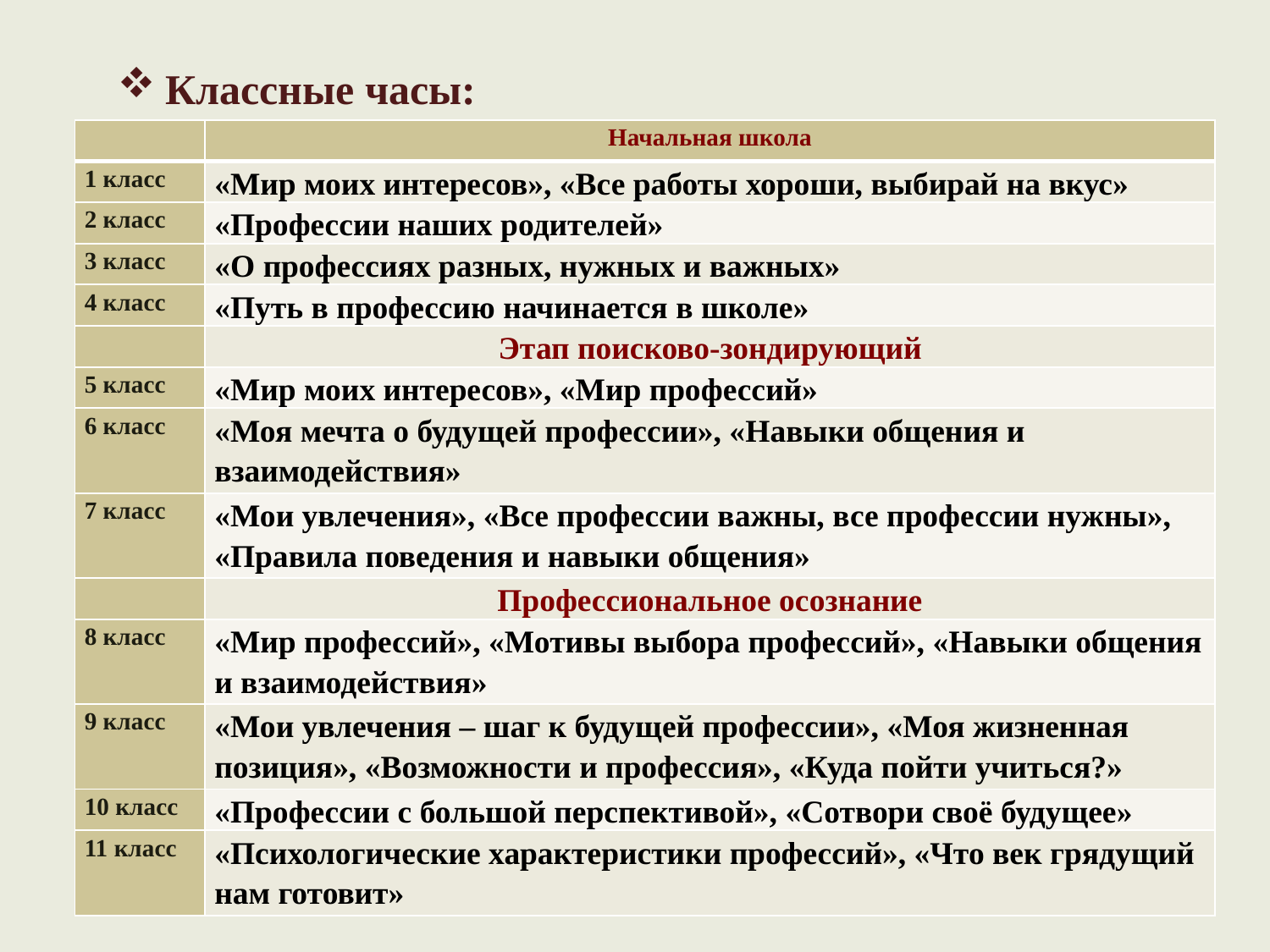

Классные часы:
|  | Начальная школа |
| --- | --- |
| 1 класс | «Мир моих интересов», «Все работы хороши, выбирай на вкус» |
| 2 класс | «Профессии наших родителей» |
| 3 класс | «О профессиях разных, нужных и важных» |
| 4 класс | «Путь в профессию начинается в школе» |
|  | Этап поисково-зондирующий |
| 5 класс | «Мир моих интересов», «Мир профессий» |
| 6 класс | «Моя мечта о будущей профессии», «Навыки общения и взаимодействия» |
| 7 класс | «Мои увлечения», «Все профессии важны, все профессии нужны», «Правила поведения и навыки общения» |
|  | Профессиональное осознание |
| 8 класс | «Мир профессий», «Мотивы выбора профессий», «Навыки общения и взаимодействия» |
| 9 класс | «Мои увлечения – шаг к будущей профессии», «Моя жизненная позиция», «Возможности и профессия», «Куда пойти учиться?» |
| 10 класс | «Профессии с большой перспективой», «Сотвори своё будущее» |
| 11 класс | «Психологические характеристики профессий», «Что век грядущий нам готовит» |